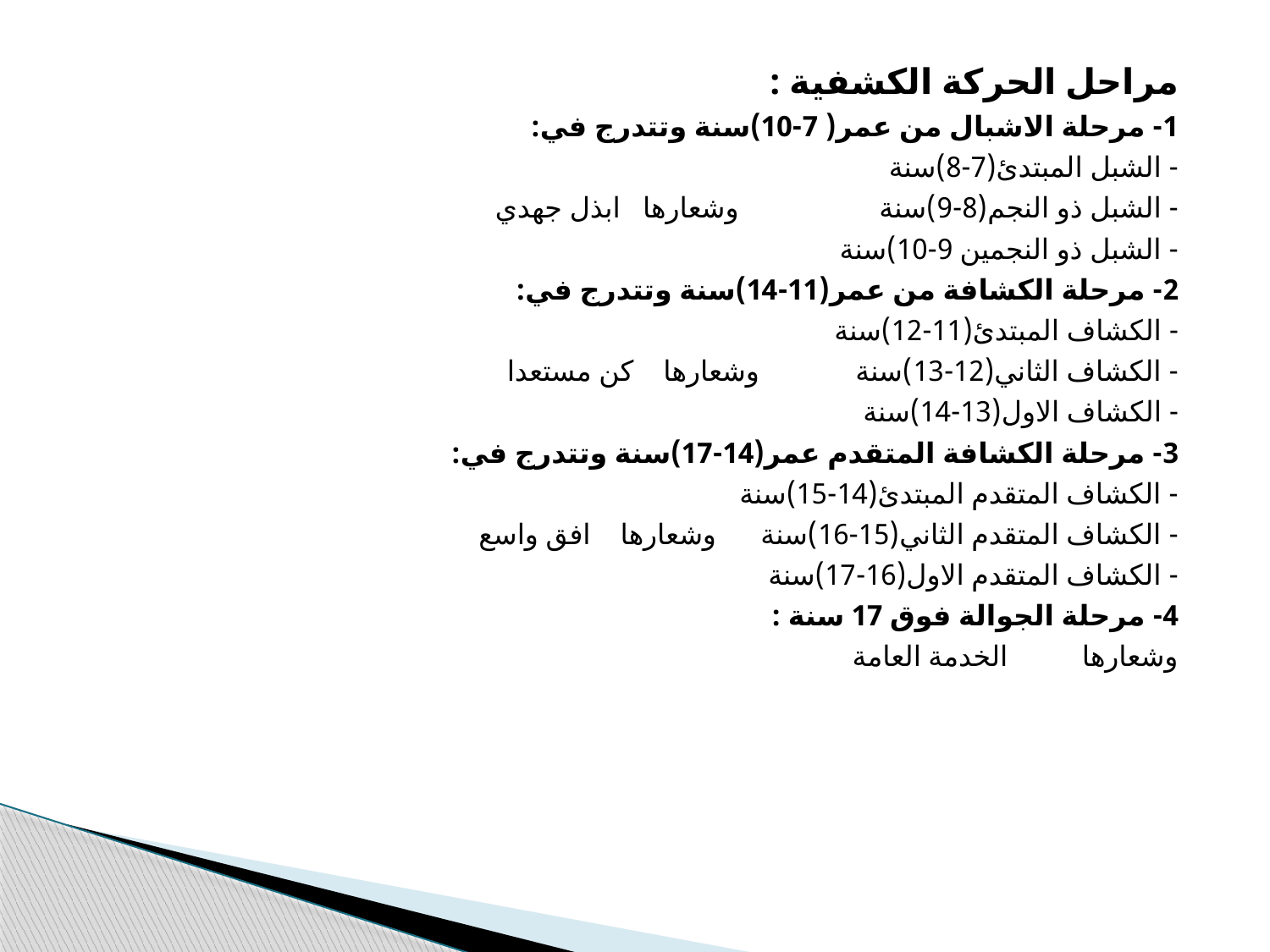

#
مراحل الحركة الكشفية :
1- مرحلة الاشبال من عمر( 7-10)سنة وتتدرج في:
- الشبل المبتدئ(7-8)سنة
- الشبل ذو النجم(8-9)سنة                   وشعارها   ابذل جهدي
- الشبل ذو النجمين 9-10)سنة
2- مرحلة الكشافة من عمر(11-14)سنة وتتدرج في:
- الكشاف المبتدئ(11-12)سنة
- الكشاف الثاني(12-13)سنة             وشعارها    كن مستعدا
- الكشاف الاول(13-14)سنة
3- مرحلة الكشافة المتقدم عمر(14-17)سنة وتتدرج في:
- الكشاف المتقدم المبتدئ(14-15)سنة
- الكشاف المتقدم الثاني(15-16)سنة      وشعارها    افق واسع
- الكشاف المتقدم الاول(16-17)سنة
4- مرحلة الجوالة فوق 17 سنة :
وشعارها          الخدمة العامة